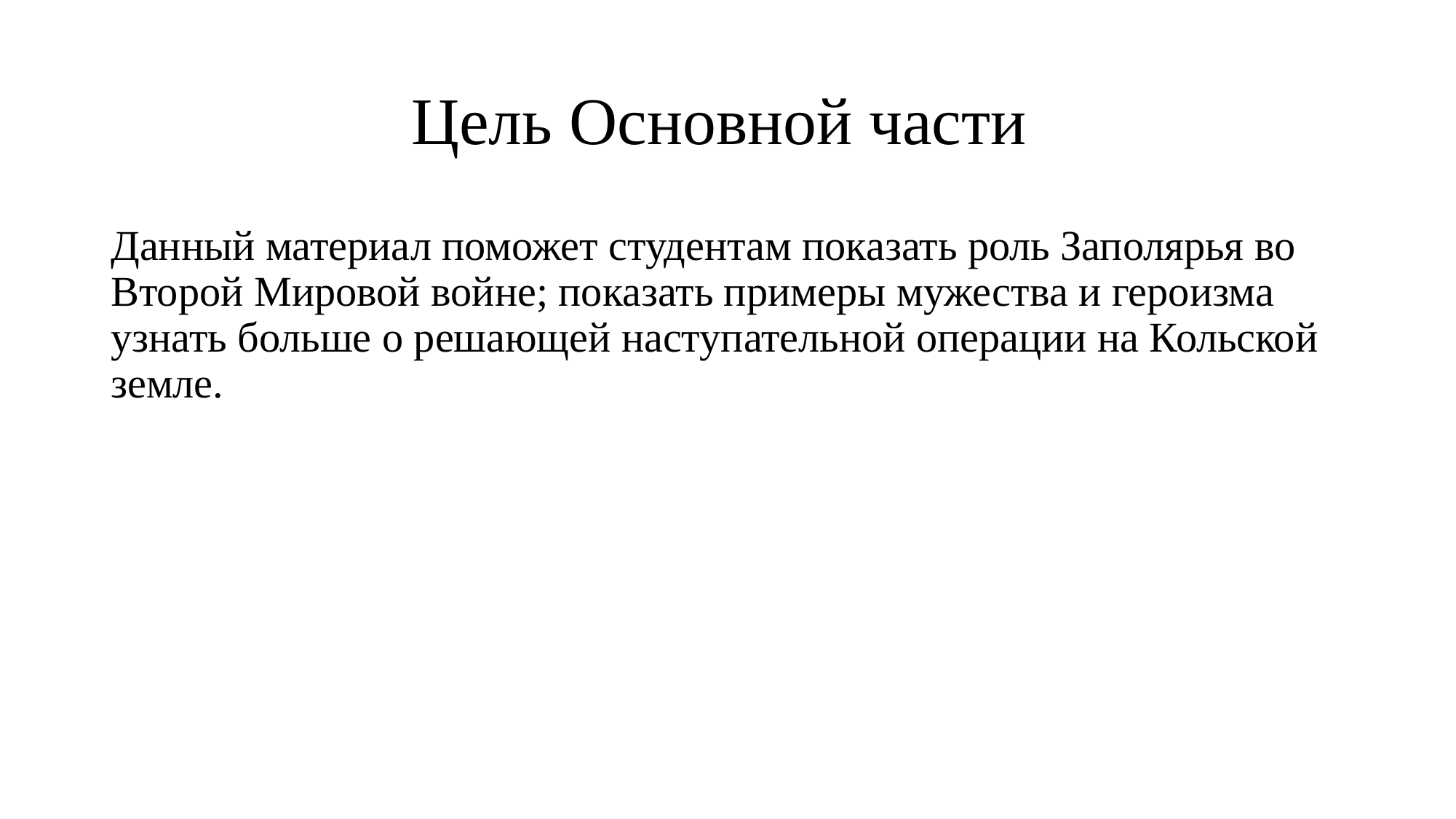

# Цель Основной части
Данный материал поможет студентам показать роль Заполярья во Второй Мировой войне; показать примеры мужества и героизма узнать больше о решающей наступательной операции на Кольской земле.